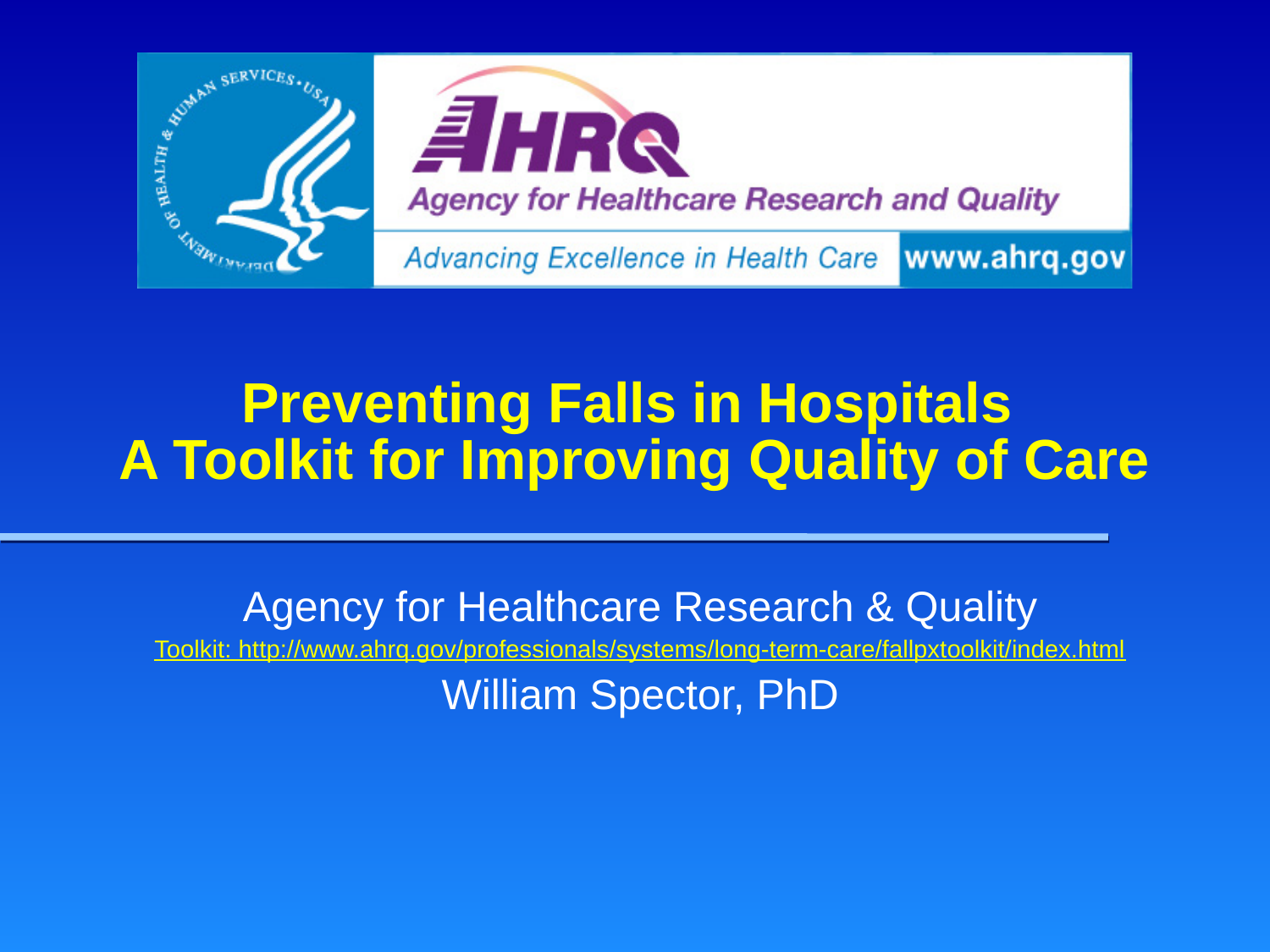

# Preventing Falls in Hospitals A Toolkit for Improving Quality of Care
Agency for Healthcare Research & Quality
 Toolkit: http://www.ahrq.gov/professionals/systems/long-term-care/fallpxtoolkit/index.html
William Spector, PhD